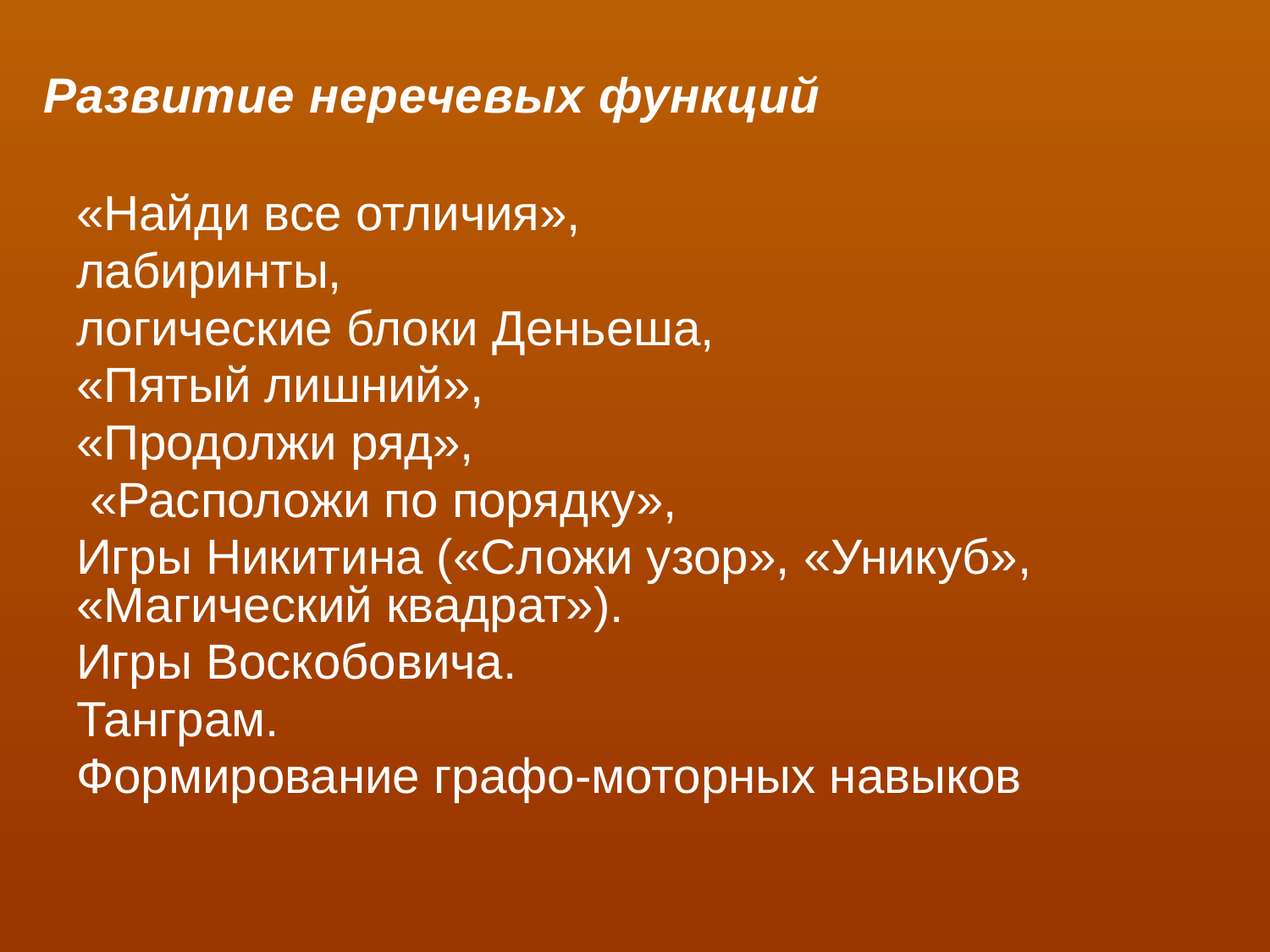

# Развитие неречевых функций

«Найди все отличия»,
лабиринты,
логические блоки Деньеша,
«Пятый лишний»,
«Продолжи ряд»,
 «Расположи по порядку»,
Игры Никитина («Сложи узор», «Уникуб», «Магический квадрат»).
Игры Воскобовича.
Танграм.
Формирование графо-моторных навыков